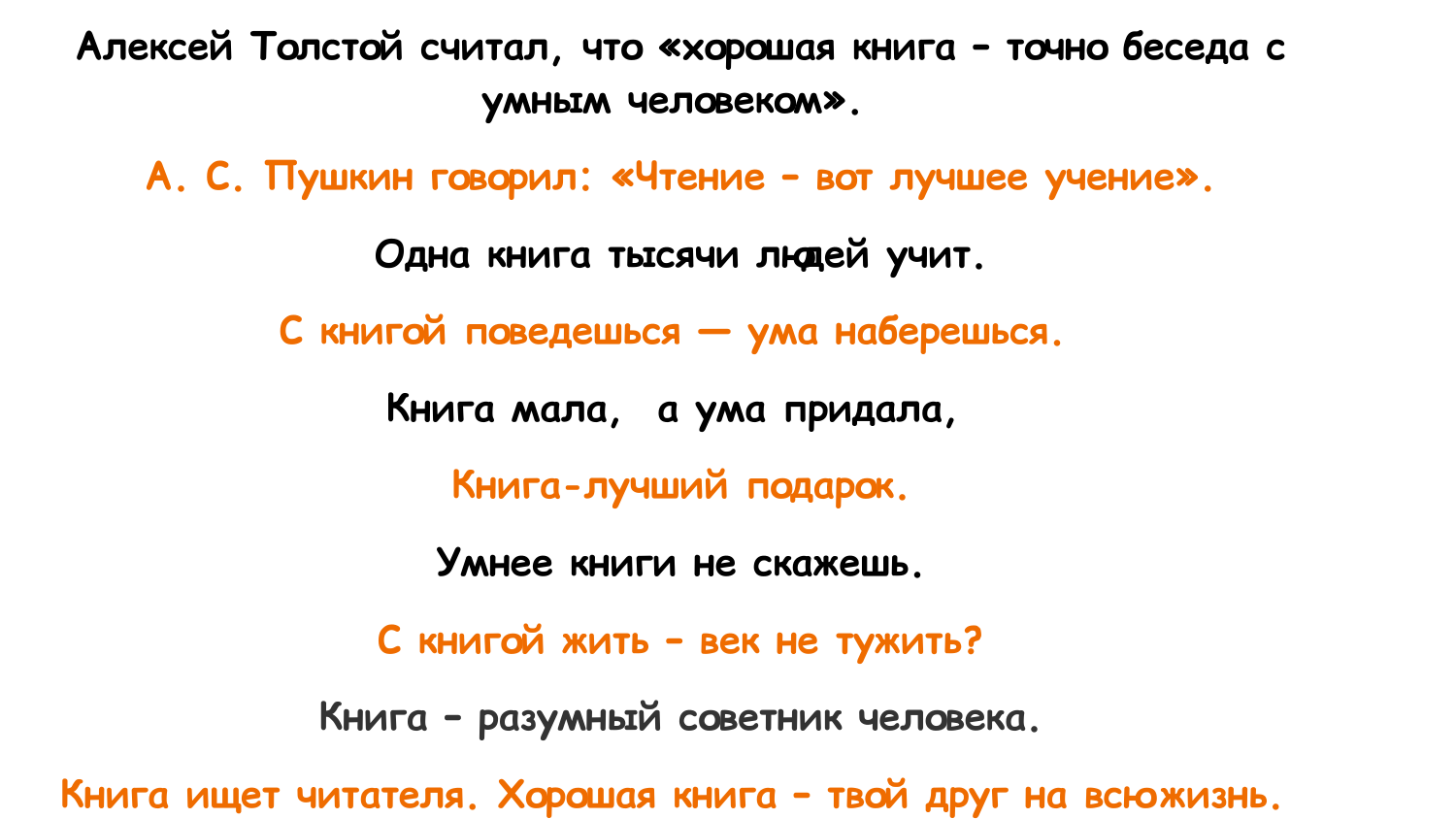

Алексей Толстой считал, что «хорошая книга – точно беседа с умным человеком».
А. С. Пушкин говорил: «Чтение – вот лучшее учение».
Одна книга тысячи людей учит.
С книгой поведешься — ума наберешься.
Книга мала,  а ума придала,
Книга-лучший подарок.
Умнее книги не скажешь.
С книгой жить – век не тужить?
Книга – разумный советник человека.
Книга ищет читателя. Хорошая книга – твой друг на всю жизнь.